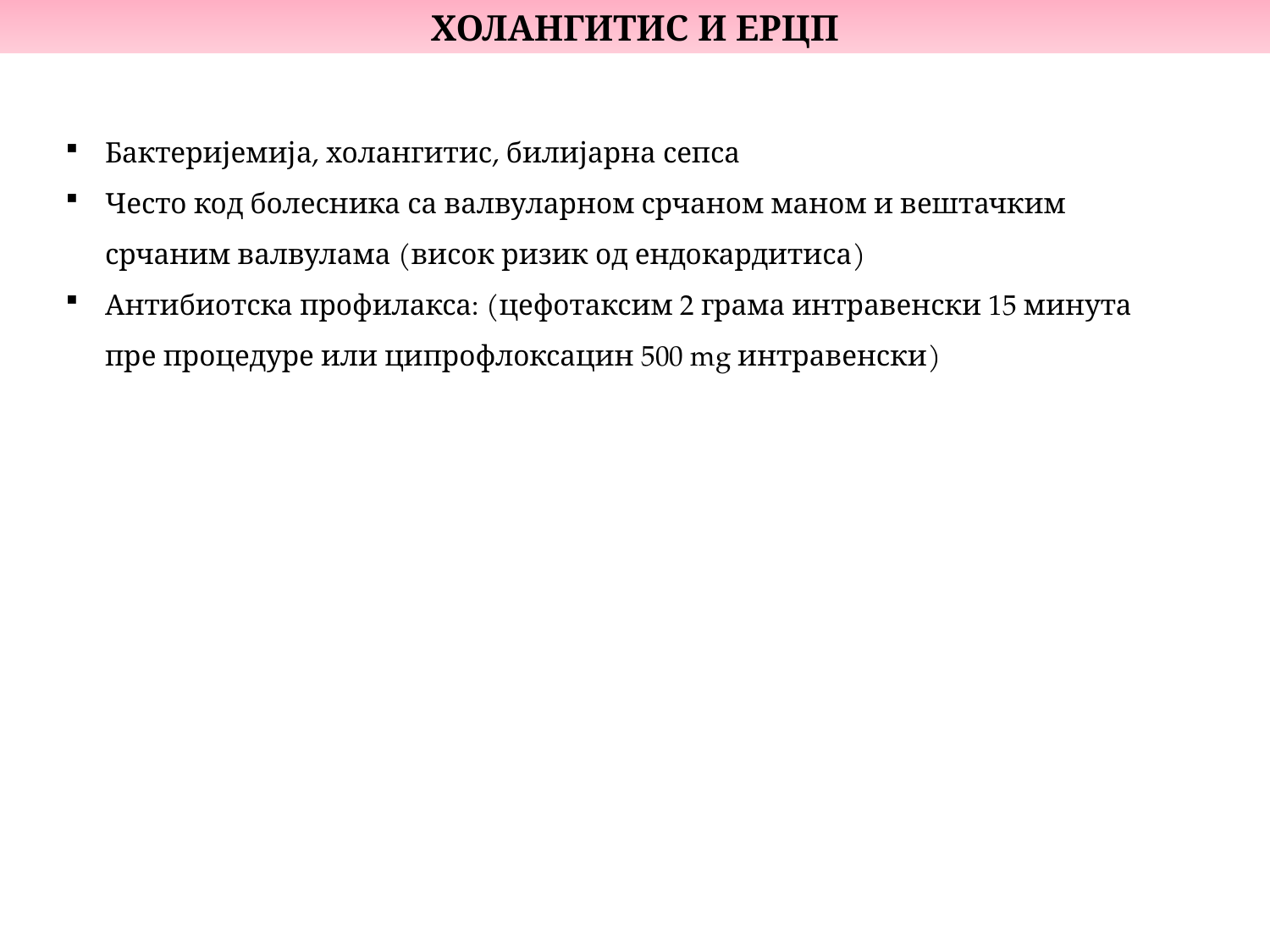

ХОЛАНГИТИС И ЕРЦП
Бактеријемија, холангитис, билијарна сепса
Често код болесника са валвуларном срчаном маном и вештачким срчаним валвулама (висок ризик од ендокардитиса)
Антибиотска профилакса: (цефотаксим 2 грама интравенски 15 минута пре процедуре или ципрофлоксацин 500 mg интравенски)